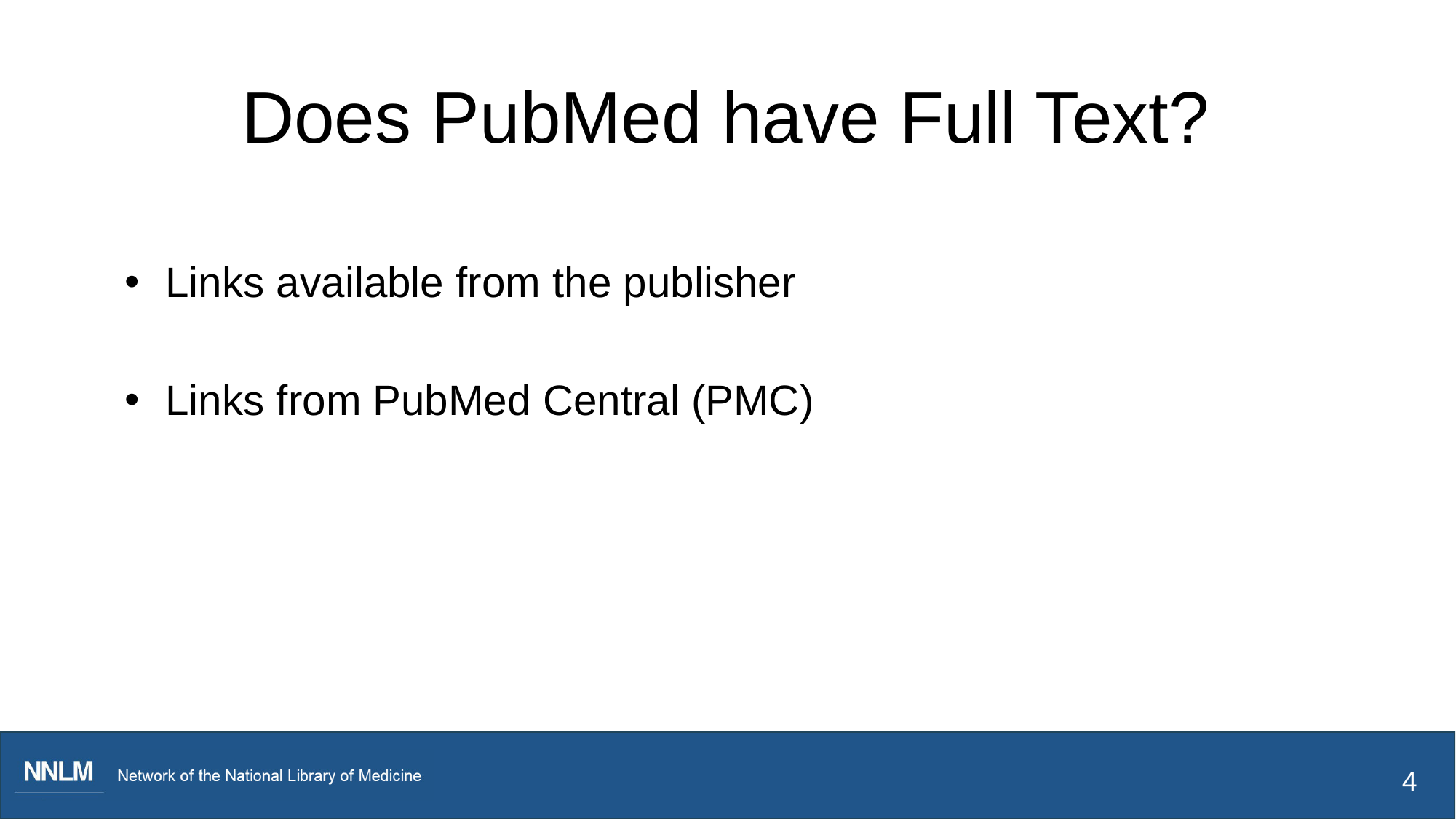

# Does PubMed have Full Text?
Links available from the publisher
Links from PubMed Central (PMC)
4